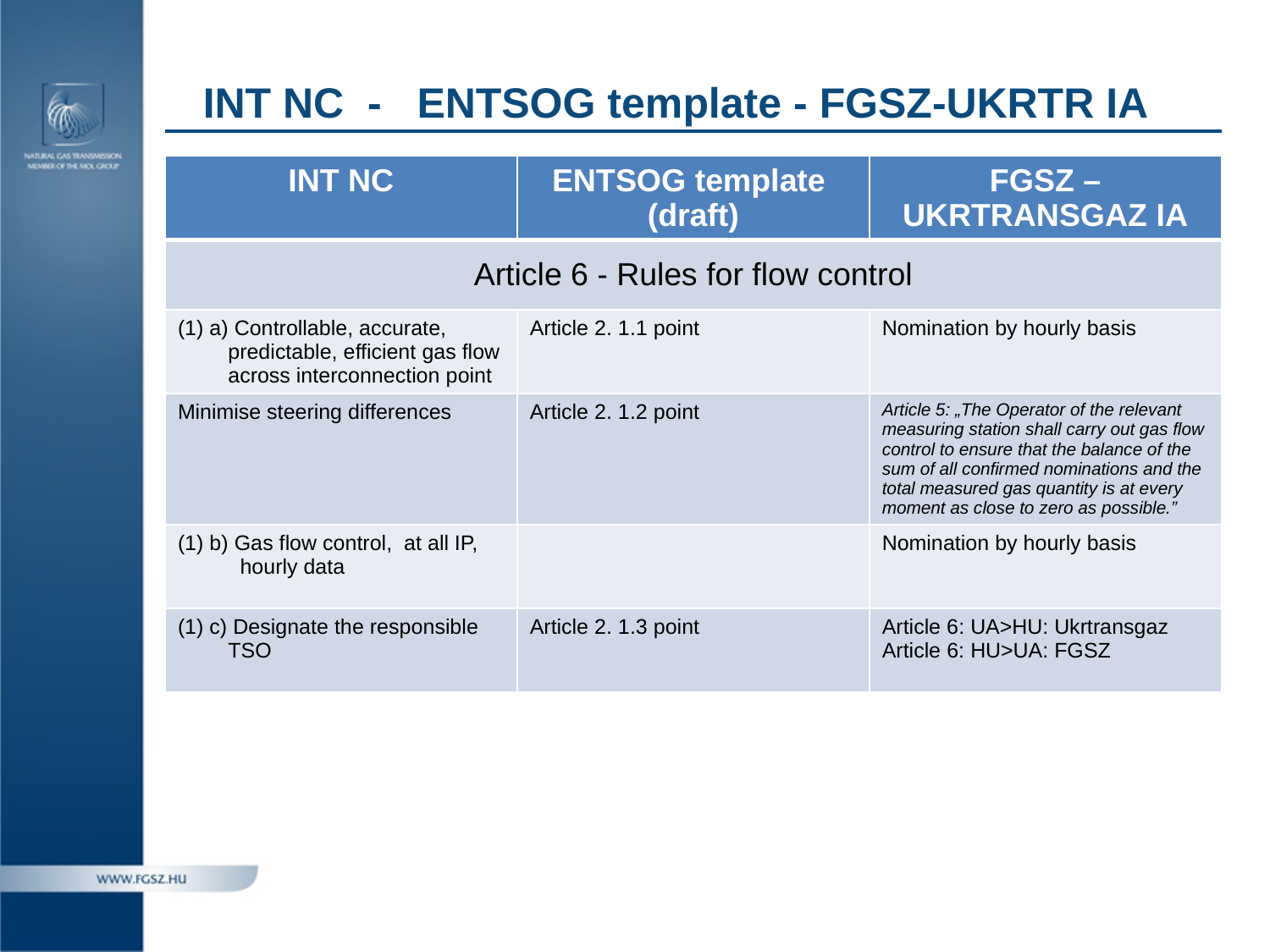

# INT NC  -   ENTSOG template - FGSZ-UKRTR IA
| INT NC | ENTSOG template (draft) | FGSZ – UKRTRANSGAZ IA |
| --- | --- | --- |
| Article 6 - Rules for flow control |  |  |
| (1) a) Controllable, accurate, predictable, efficient gas flow across interconnection point | Article 2. 1.1 point | Nomination by hourly basis |
| Minimise steering differences | Article 2. 1.2 point | Article 5: „The Operator of the relevant measuring station shall carry out gas flow control to ensure that the balance of the sum of all confirmed nominations and the total measured gas quantity is at every moment as close to zero as possible.” |
| (1) b) Gas flow control, at all IP, hourly data |  | Nomination by hourly basis |
| (1) c) Designate the responsible TSO | Article 2. 1.3 point | Article 6: UA>HU: Ukrtransgaz Article 6: HU>UA: FGSZ |